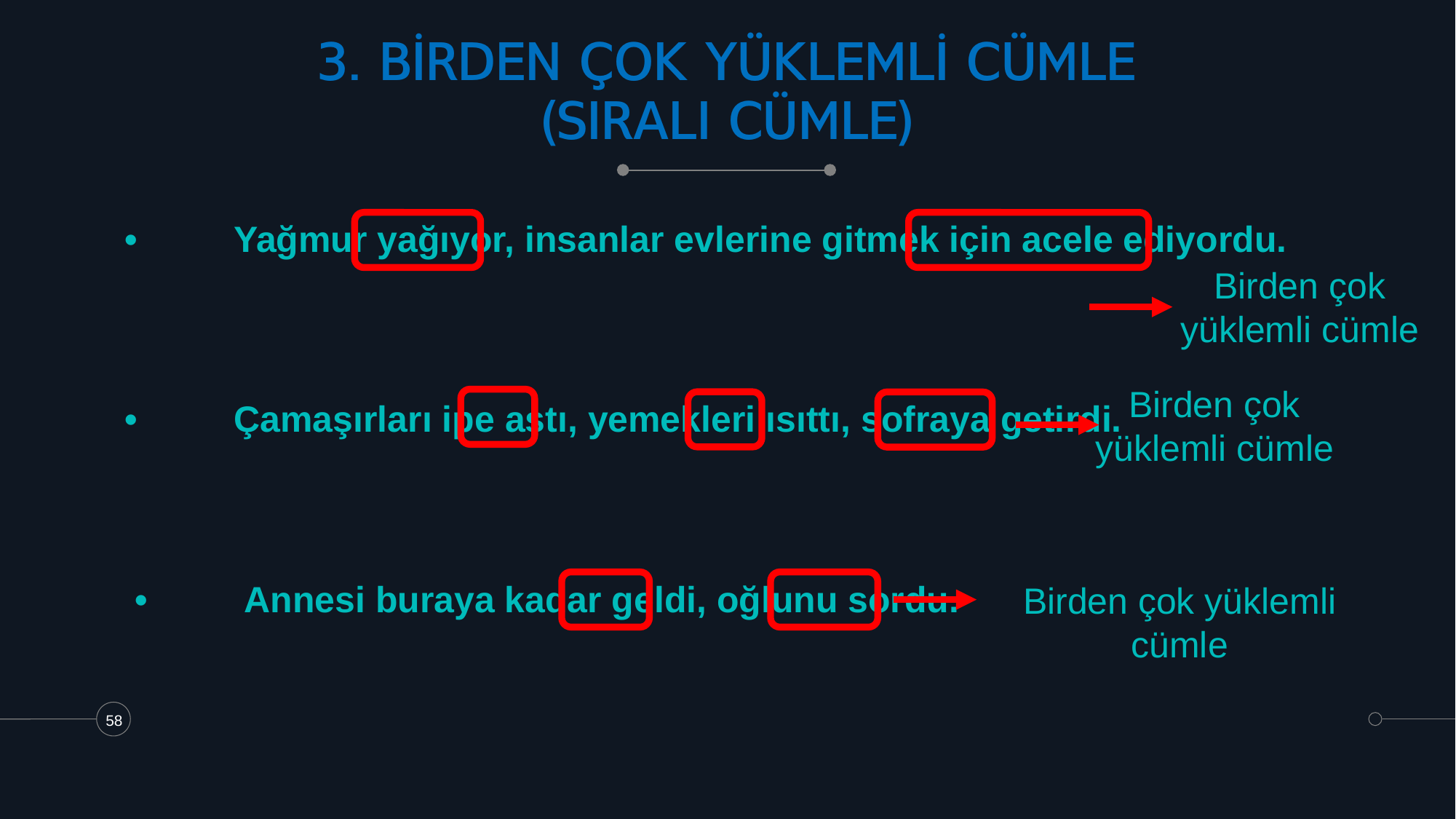

# 3. BİRDEN ÇOK YÜKLEMLİ CÜMLE (SIRALI CÜMLE)

•	Yağmur yağıyor, insanlar evlerine gitmek için acele ediyordu.
Birden çok yüklemli cümle
Birden çok yüklemli cümle

•	Çamaşırları ipe astı, yemekleri ısıttı, sofraya getirdi.

Birden çok yüklemli cümle
•	Annesi buraya kadar geldi, oğlunu sordu.
58